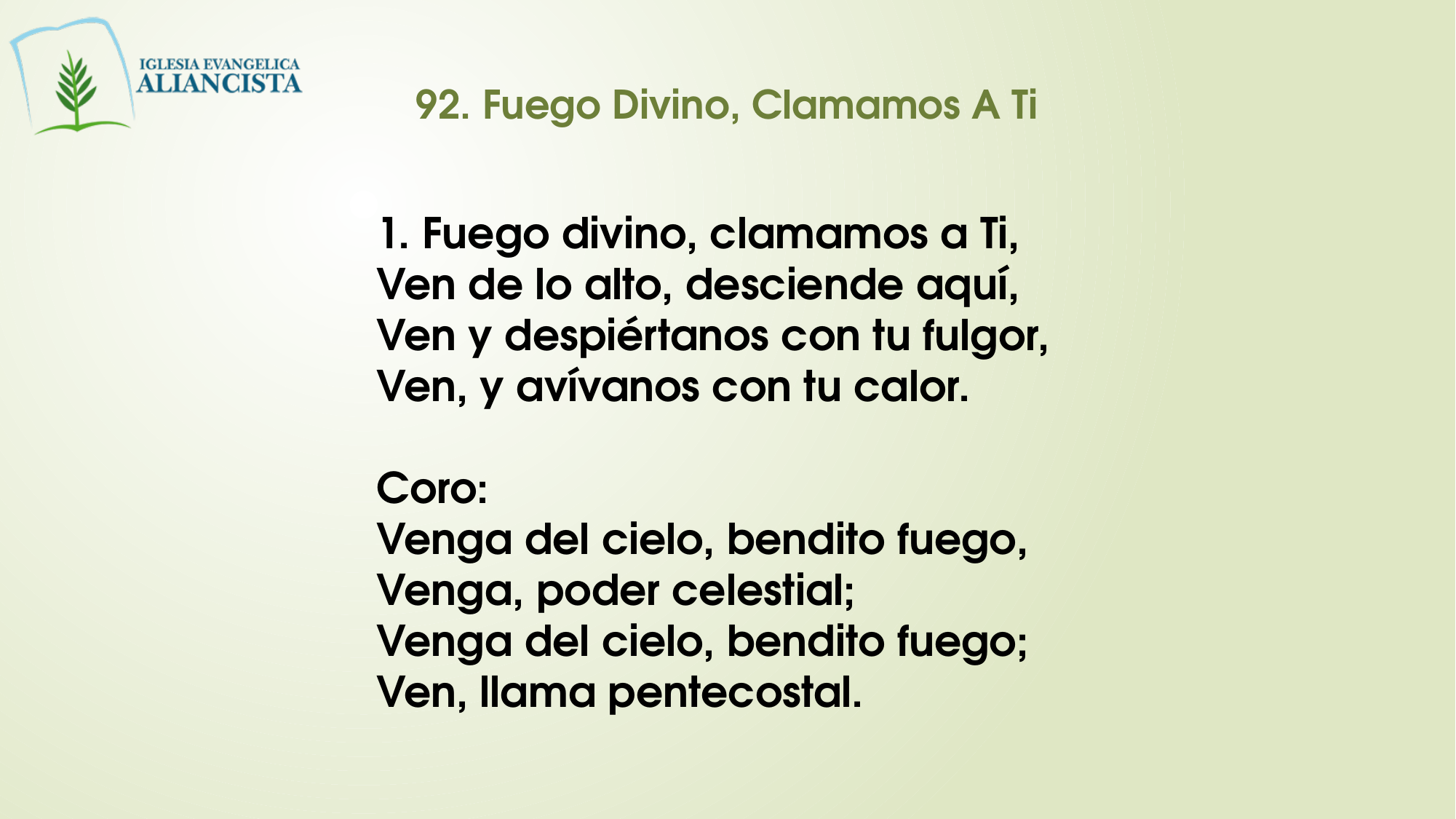

92. Fuego Divino, Clamamos A Ti
1. Fuego divino, clamamos a Ti,
Ven de lo alto, desciende aquí,
Ven y despiértanos con tu fulgor,
Ven, y avívanos con tu calor.

Coro:
Venga del cielo, bendito fuego,
Venga, poder celestial;
Venga del cielo, bendito fuego;
Ven, llama pentecostal.